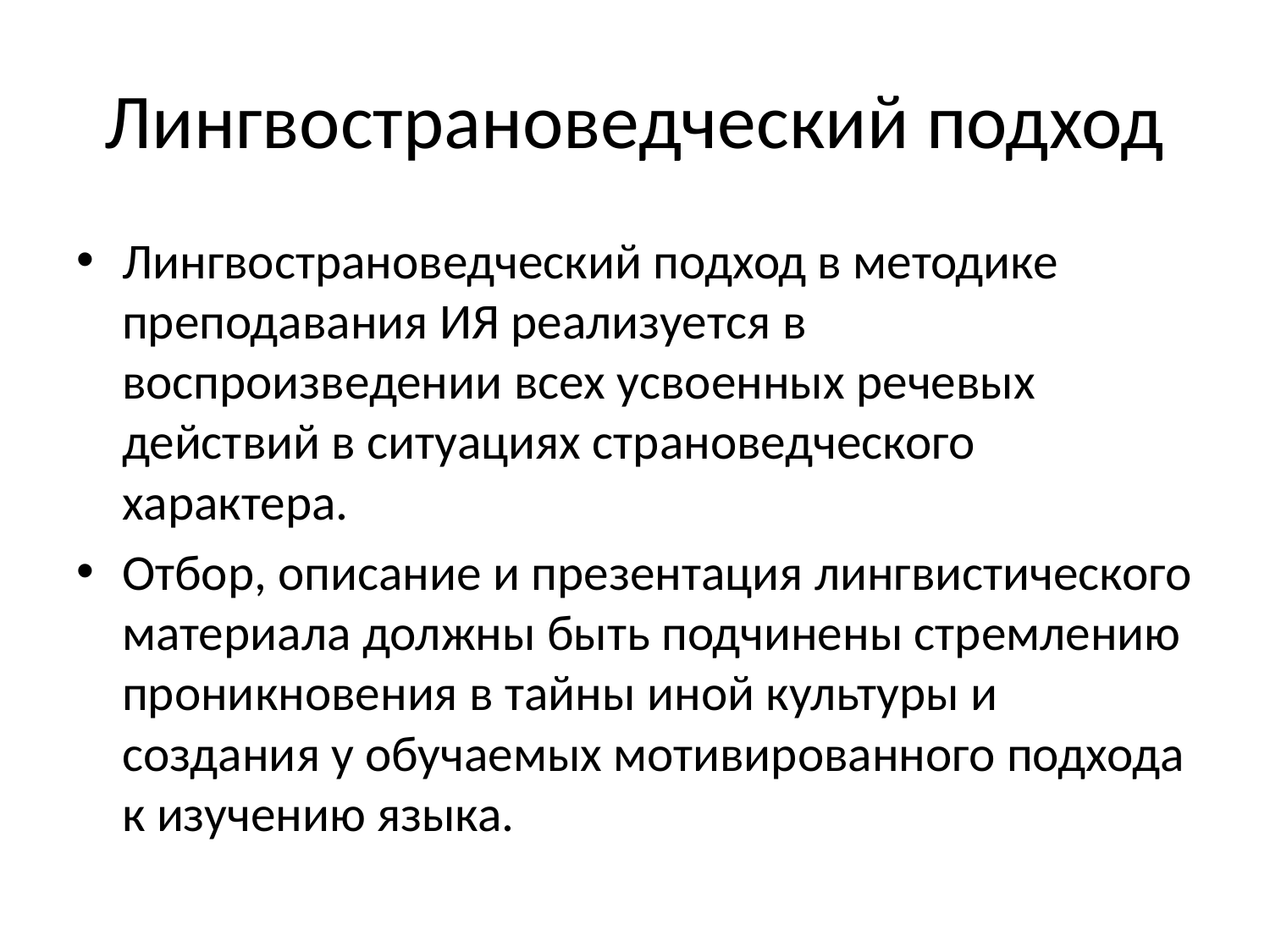

# Лингвострановедческий подход
Лингвострановедческий подход в методике преподавания ИЯ реализуется в воспроизведении всех усвоенных речевых действий в ситуациях страноведческого характера.
Отбор, описание и презентация лингвистического материала должны быть подчинены стремлению проникновения в тайны иной культуры и создания у обучаемых мотивированного подхода к изучению языка.